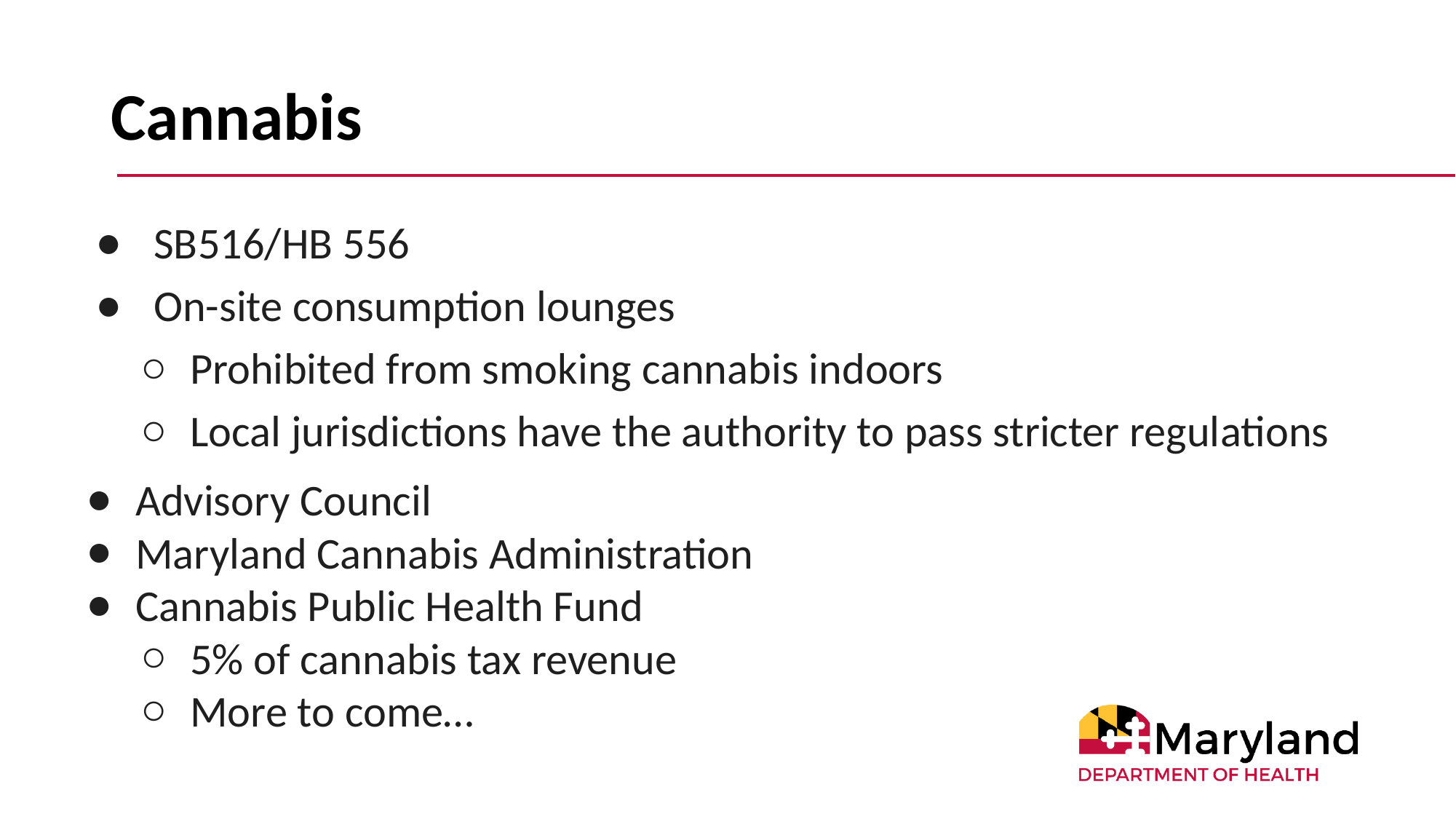

# Cannabis

SB516/HB 556
On-site consumption lounges
Prohibited from smoking cannabis indoors
Local jurisdictions have the authority to pass stricter regulations
Advisory Council
Maryland Cannabis Administration
Cannabis Public Health Fund
5% of cannabis tax revenue
More to come…